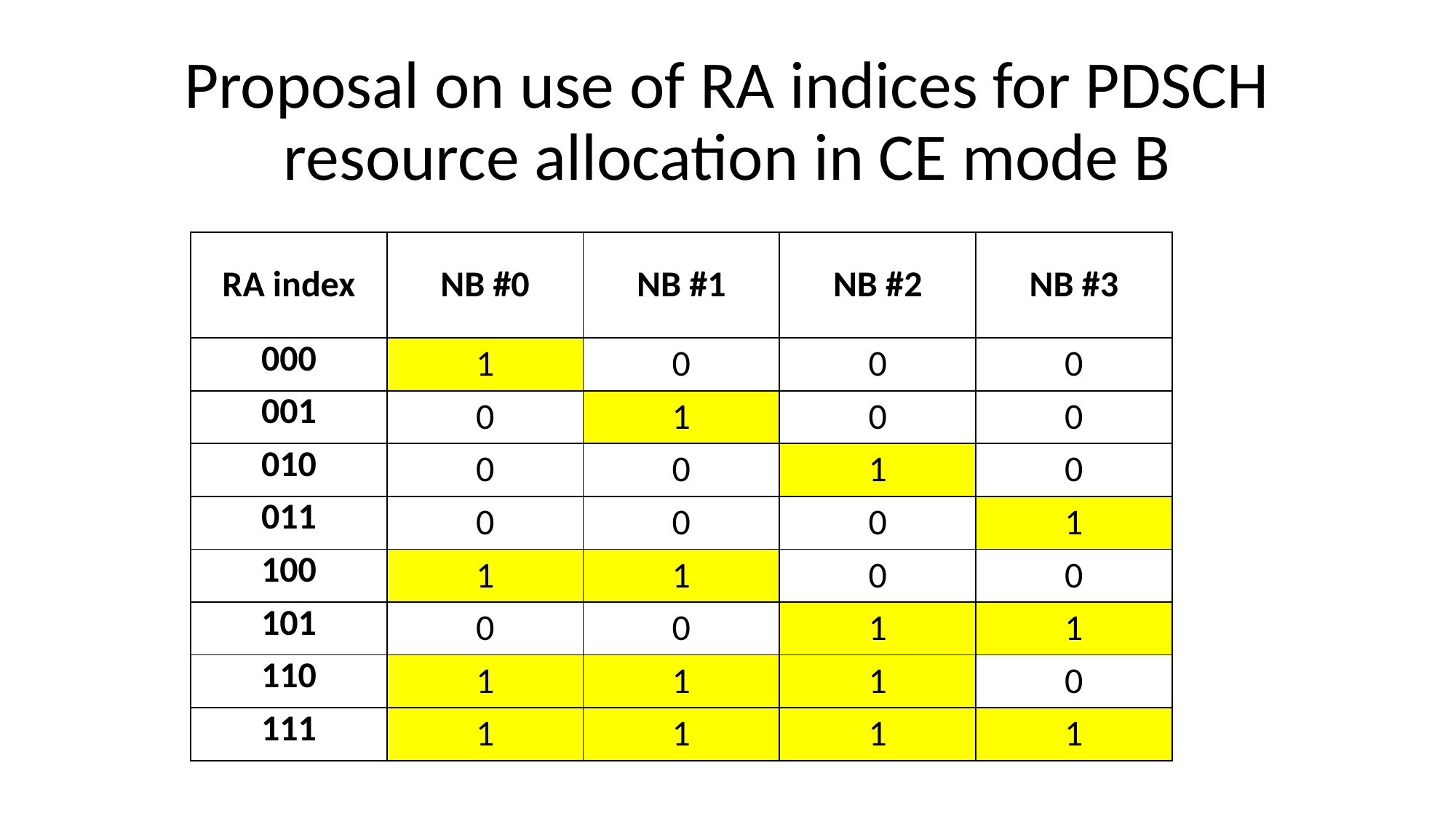

# Proposal on use of RA indices for PDSCH resource allocation in CE mode B
| RA index | NB #0 | NB #1 | NB #2 | NB #3 |
| --- | --- | --- | --- | --- |
| 000 | 1 | 0 | 0 | 0 |
| 001 | 0 | 1 | 0 | 0 |
| 010 | 0 | 0 | 1 | 0 |
| 011 | 0 | 0 | 0 | 1 |
| 100 | 1 | 1 | 0 | 0 |
| 101 | 0 | 0 | 1 | 1 |
| 110 | 1 | 1 | 1 | 0 |
| 111 | 1 | 1 | 1 | 1 |